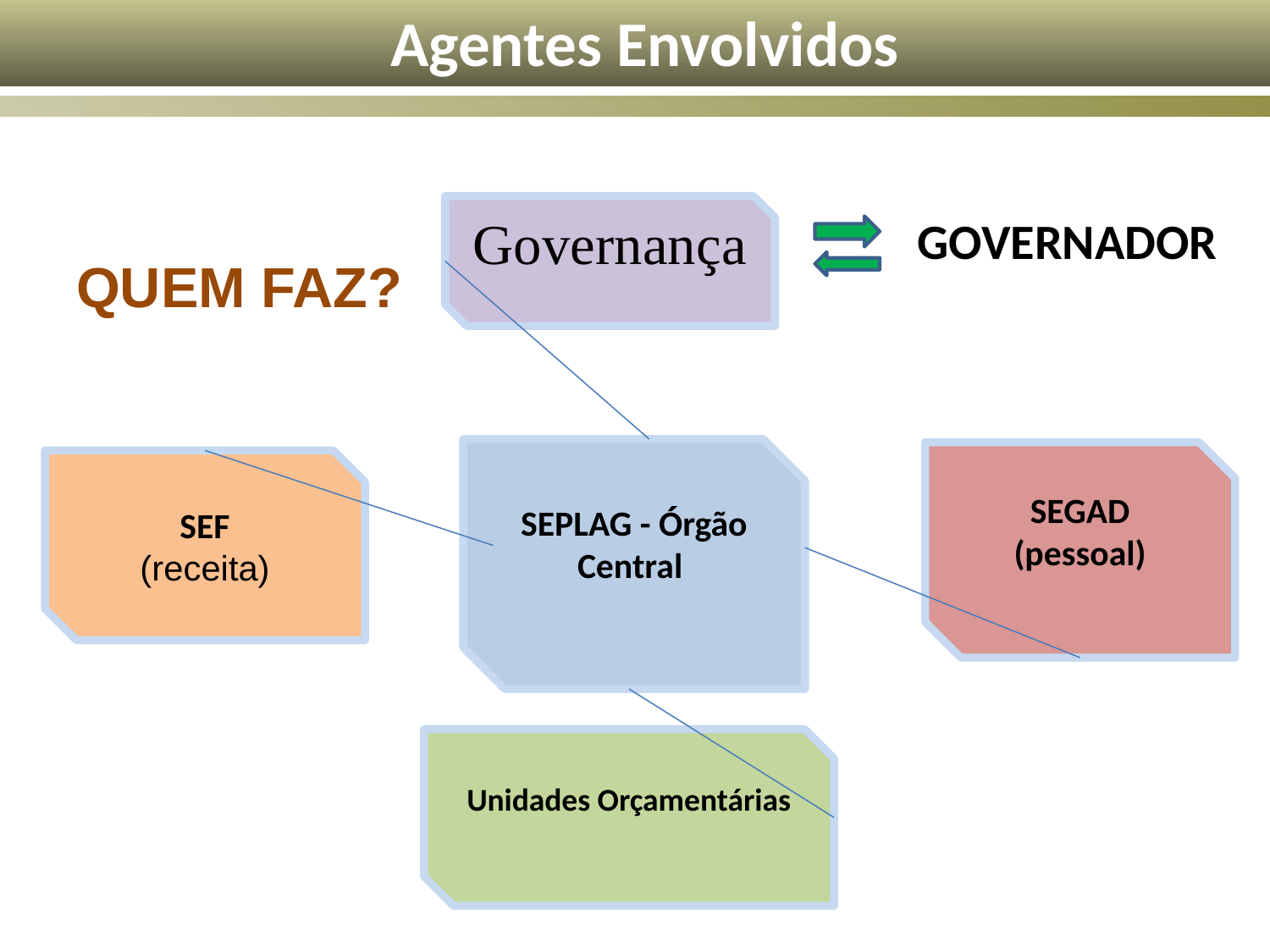

Agentes Envolvidos

QUEM FAZ?
Governança

GOVERNADOR

SEPLAG - Órgão Central

SEGAD
(pessoal)

SEF
(receita)
Unidades Orçamentárias